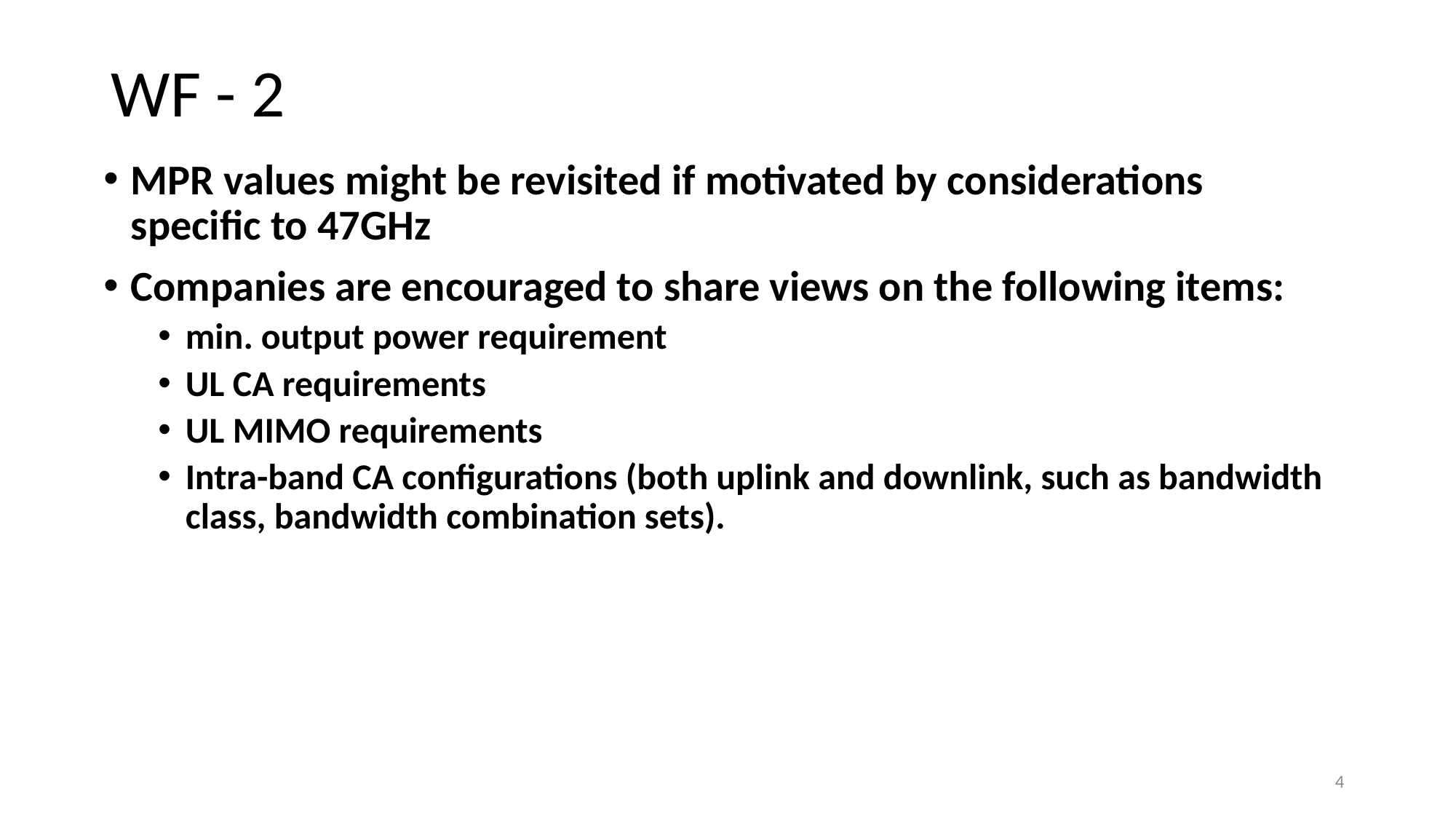

# WF - 2
MPR values might be revisited if motivated by considerations specific to 47GHz
Companies are encouraged to share views on the following items:
min. output power requirement
UL CA requirements
UL MIMO requirements
Intra-band CA configurations (both uplink and downlink, such as bandwidth class, bandwidth combination sets).

4